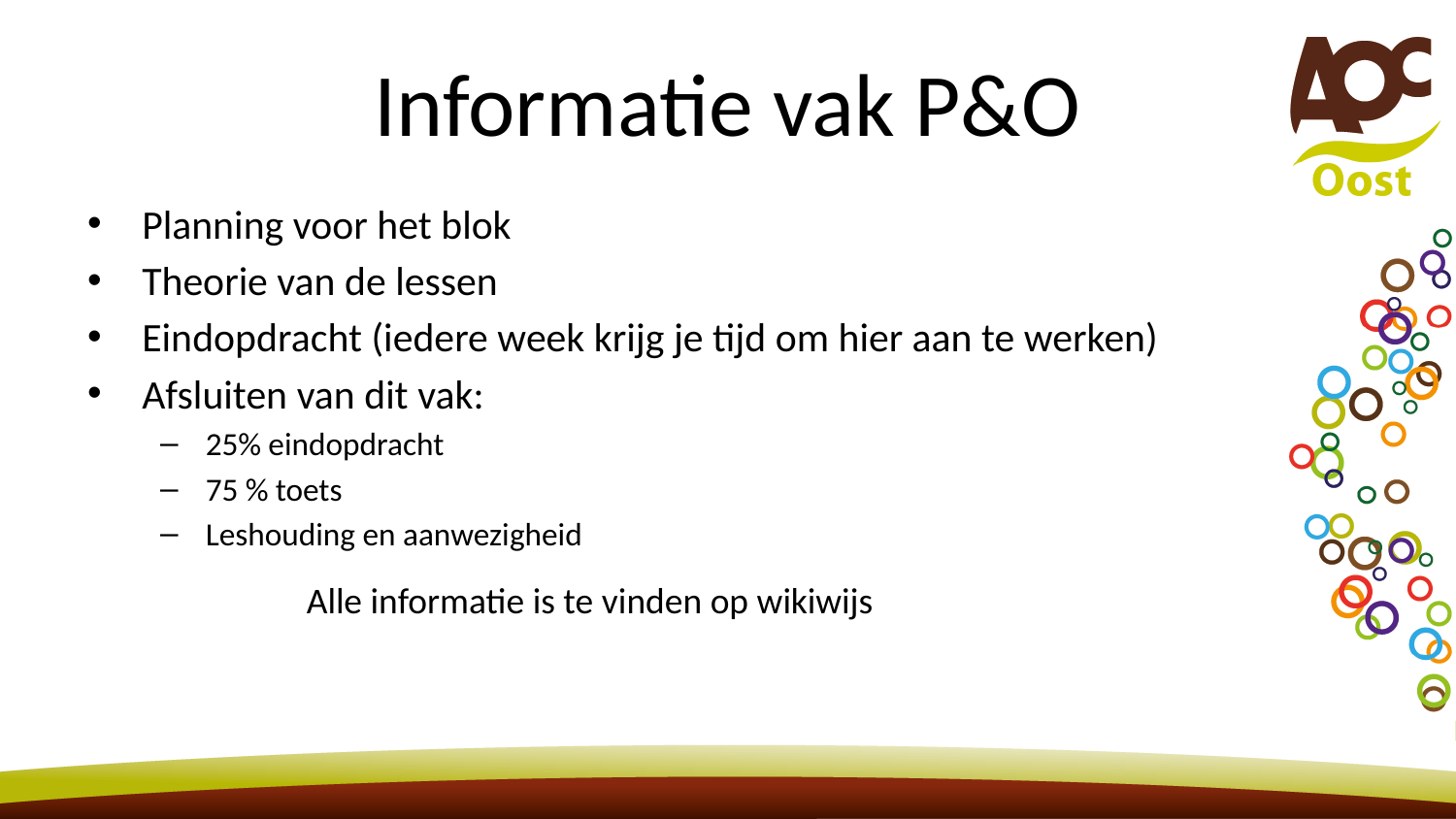

# Informatie vak P&O
Planning voor het blok
Theorie van de lessen
Eindopdracht (iedere week krijg je tijd om hier aan te werken)
Afsluiten van dit vak:
25% eindopdracht
75 % toets
Leshouding en aanwezigheid
Alle informatie is te vinden op wikiwijs